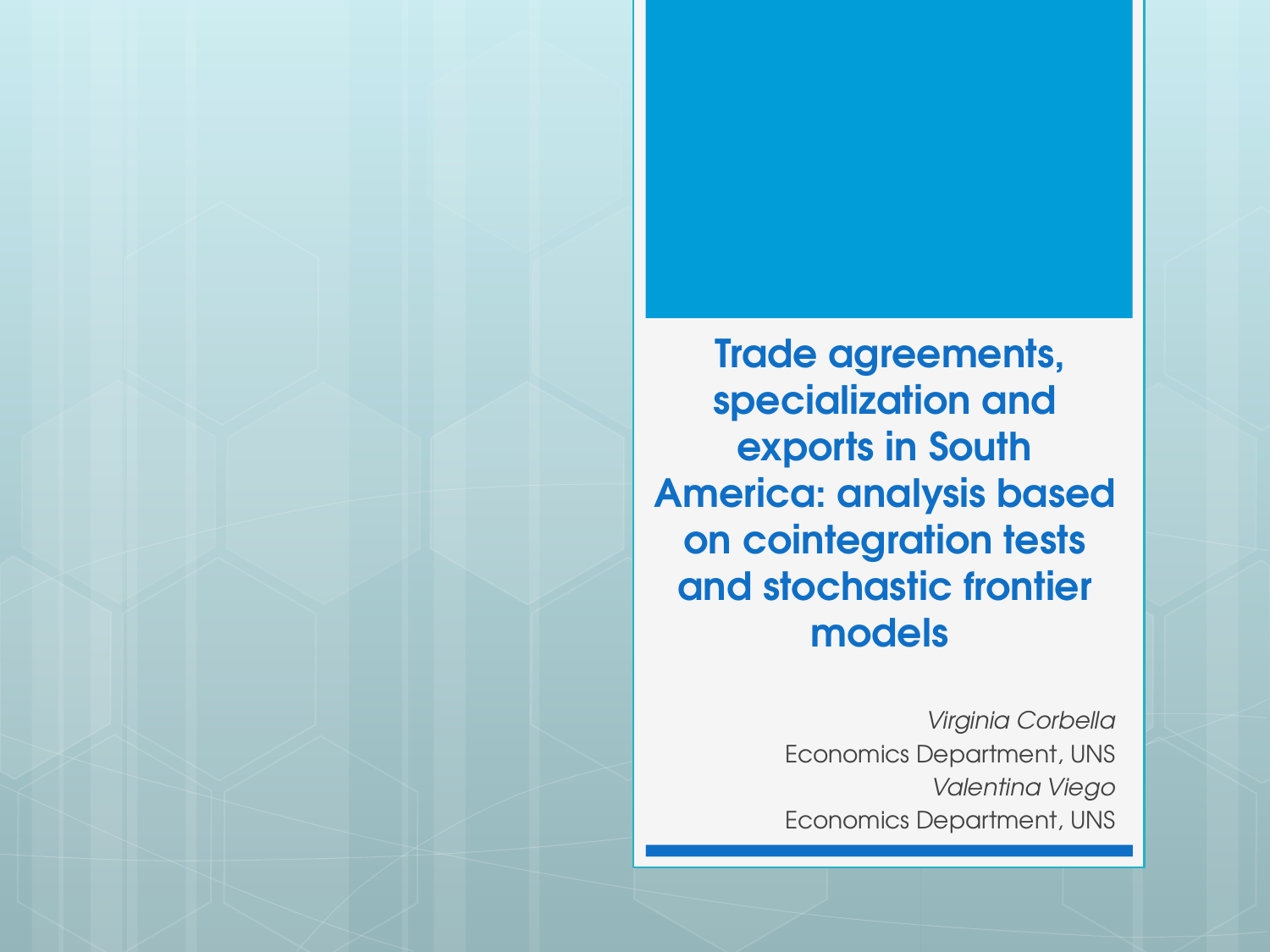

# Trade agreements, specialization and exports in South America: analysis based on cointegration tests and stochastic frontier models

 Virginia Corbella
Economics Department, UNS
Valentina Viego
Economics Department, UNS